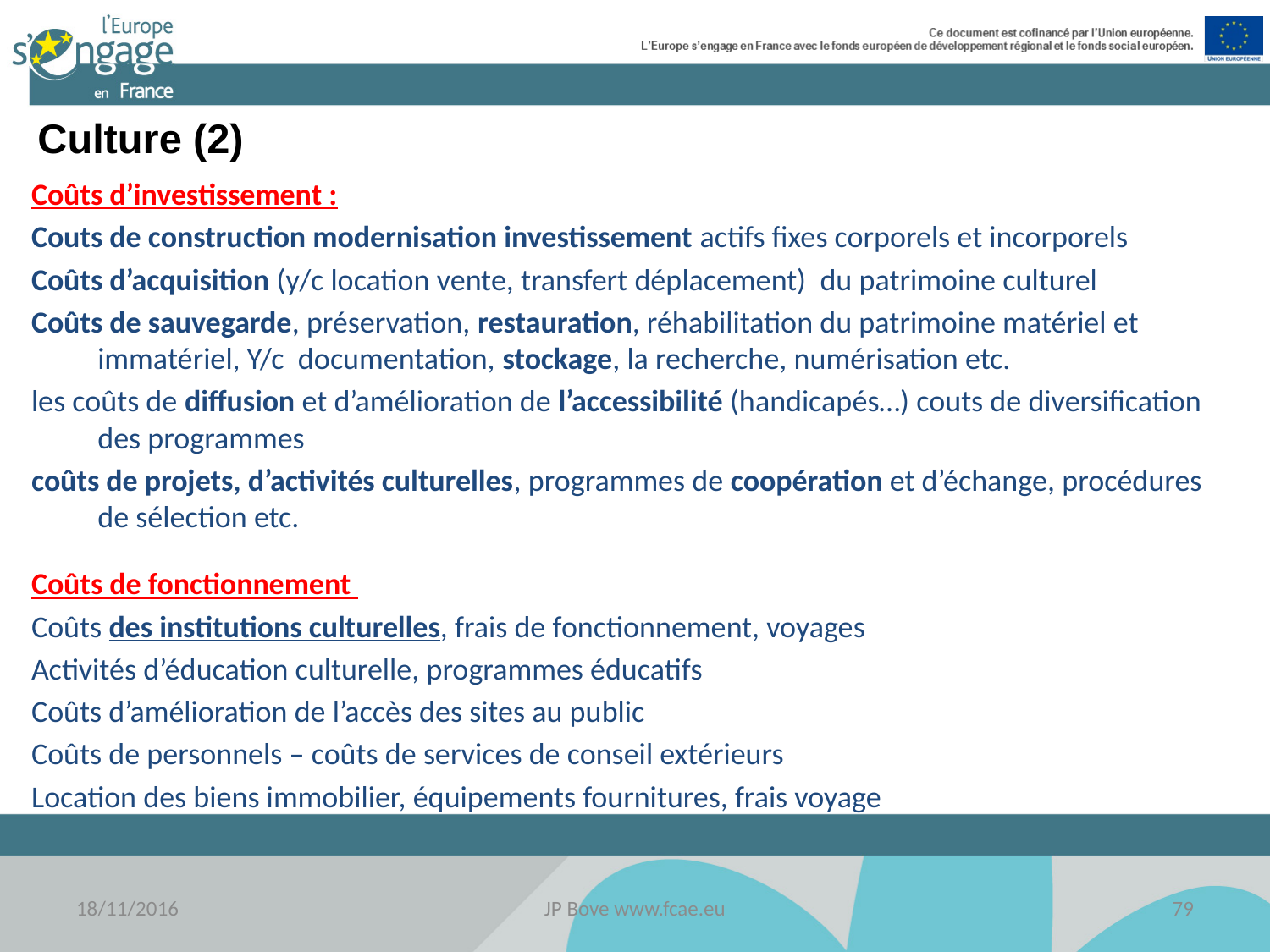

Culture (2)
Coûts d’investissement :
Couts de construction modernisation investissement actifs fixes corporels et incorporels
Coûts d’acquisition (y/c location vente, transfert déplacement)  du patrimoine culturel
Coûts de sauvegarde, préservation, restauration, réhabilitation du patrimoine matériel et immatériel, Y/c  documentation, stockage, la recherche, numérisation etc.
les coûts de diffusion et d’amélioration de l’accessibilité (handicapés…) couts de diversification des programmes
coûts de projets, d’activités culturelles, programmes de coopération et d’échange, procédures de sélection etc.

Coûts de fonctionnement
Coûts des institutions culturelles, frais de fonctionnement, voyages
Activités d’éducation culturelle, programmes éducatifs
Coûts d’amélioration de l’accès des sites au public
Coûts de personnels – coûts de services de conseil extérieurs
Location des biens immobilier, équipements fournitures, frais voyage

18/11/2016
JP Bove www.fcae.eu
79